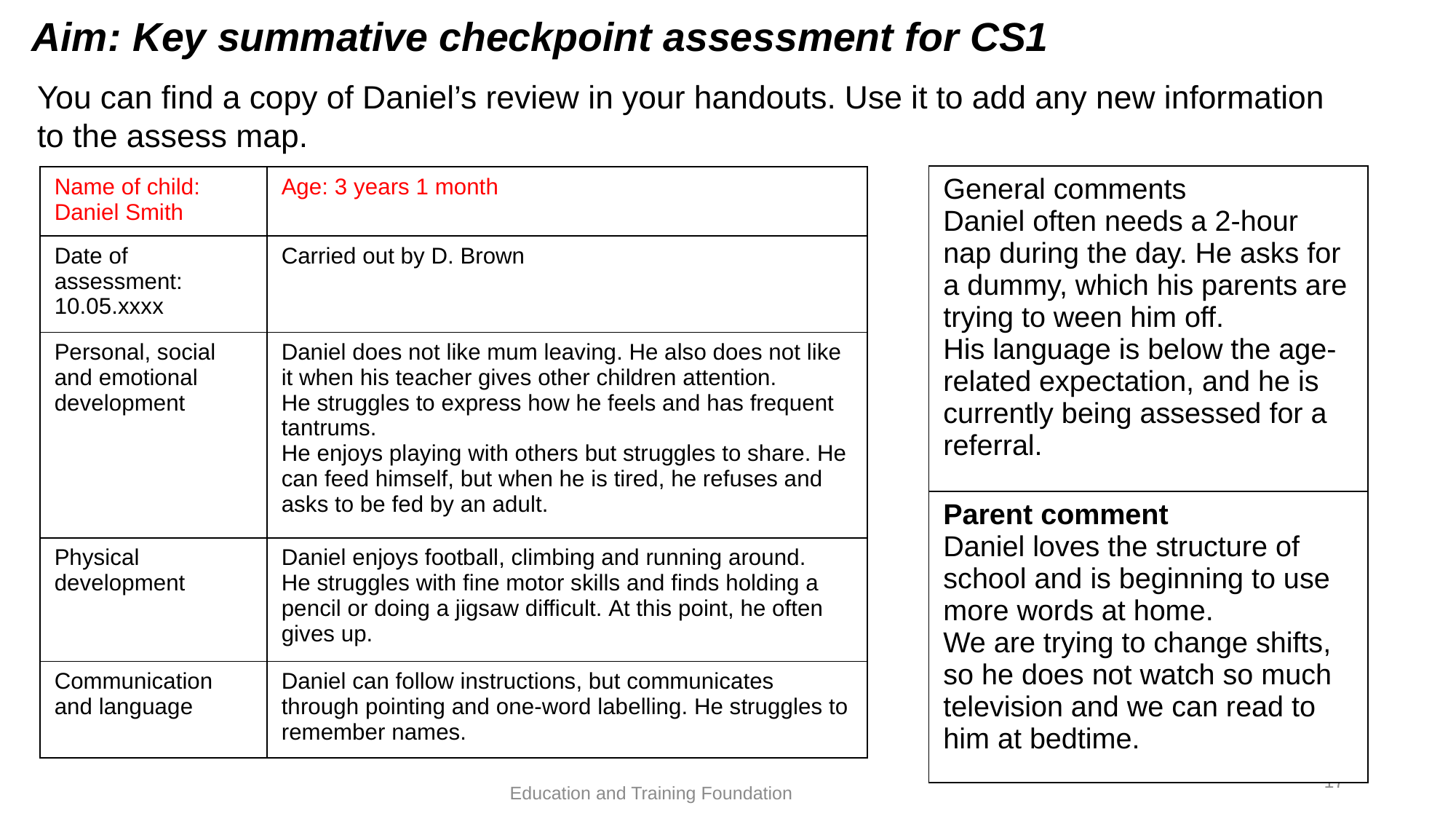

Aim: Key summative checkpoint assessment for CS1
You can find a copy of Daniel’s review in your handouts. Use it to add any new information to the assess map.
| General comments Daniel often needs a 2-hour nap during the day. He asks for a dummy, which his parents are trying to ween him off. His language is below the age- related expectation, and he is currently being assessed for a referral. |
| --- |
| Parent comment Daniel loves the structure of school and is beginning to use more words at home. We are trying to change shifts, so he does not watch so much television and we can read to him at bedtime. |
| Name of child: Daniel Smith | Age: 3 years 1 month |
| --- | --- |
| Date of assessment: 10.05.xxxx | Carried out by D. Brown |
| Personal, social and emotional development | Daniel does not like mum leaving. He also does not like it when his teacher gives other children attention. He struggles to express how he feels and has frequent tantrums. He enjoys playing with others but struggles to share. He can feed himself, but when he is tired, he refuses and asks to be fed by an adult. |
| Physical development | Daniel enjoys football, climbing and running around. He struggles with fine motor skills and finds holding a pencil or doing a jigsaw difficult. At this point, he often gives up. |
| Communication and language | Daniel can follow instructions, but communicates through pointing and one-word labelling. He struggles to remember names. |
17
Education and Training Foundation